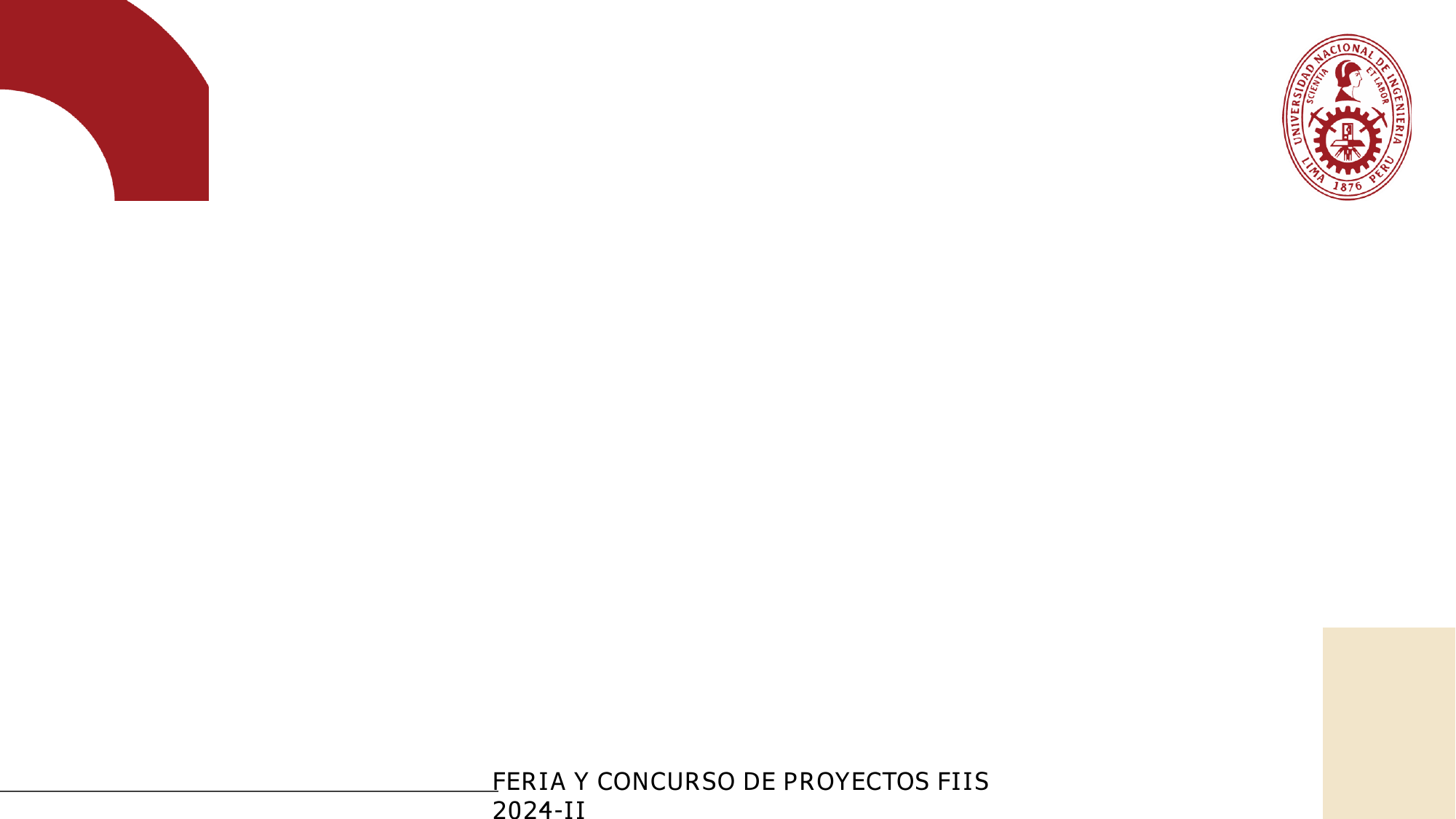

#

FERIA Y CONCURSO DE PROYECTOS FIIS 2024-II